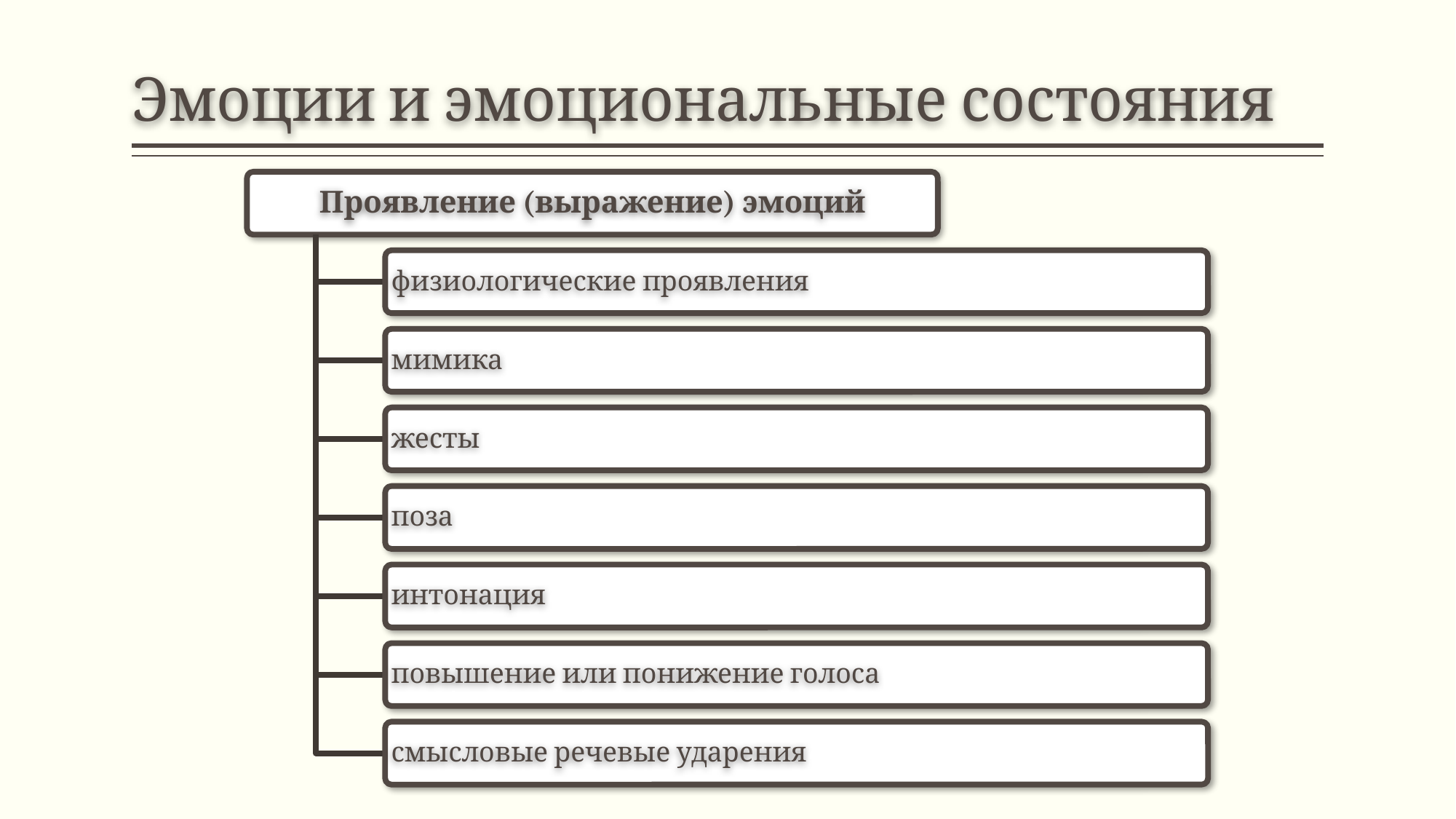

# Эмоции и эмоциональные состояния

Проявление (выражение) эмоций

физиологические проявления

мимика

жесты

поза

интонация

повышение или понижение голоса

смысловые речевые ударения